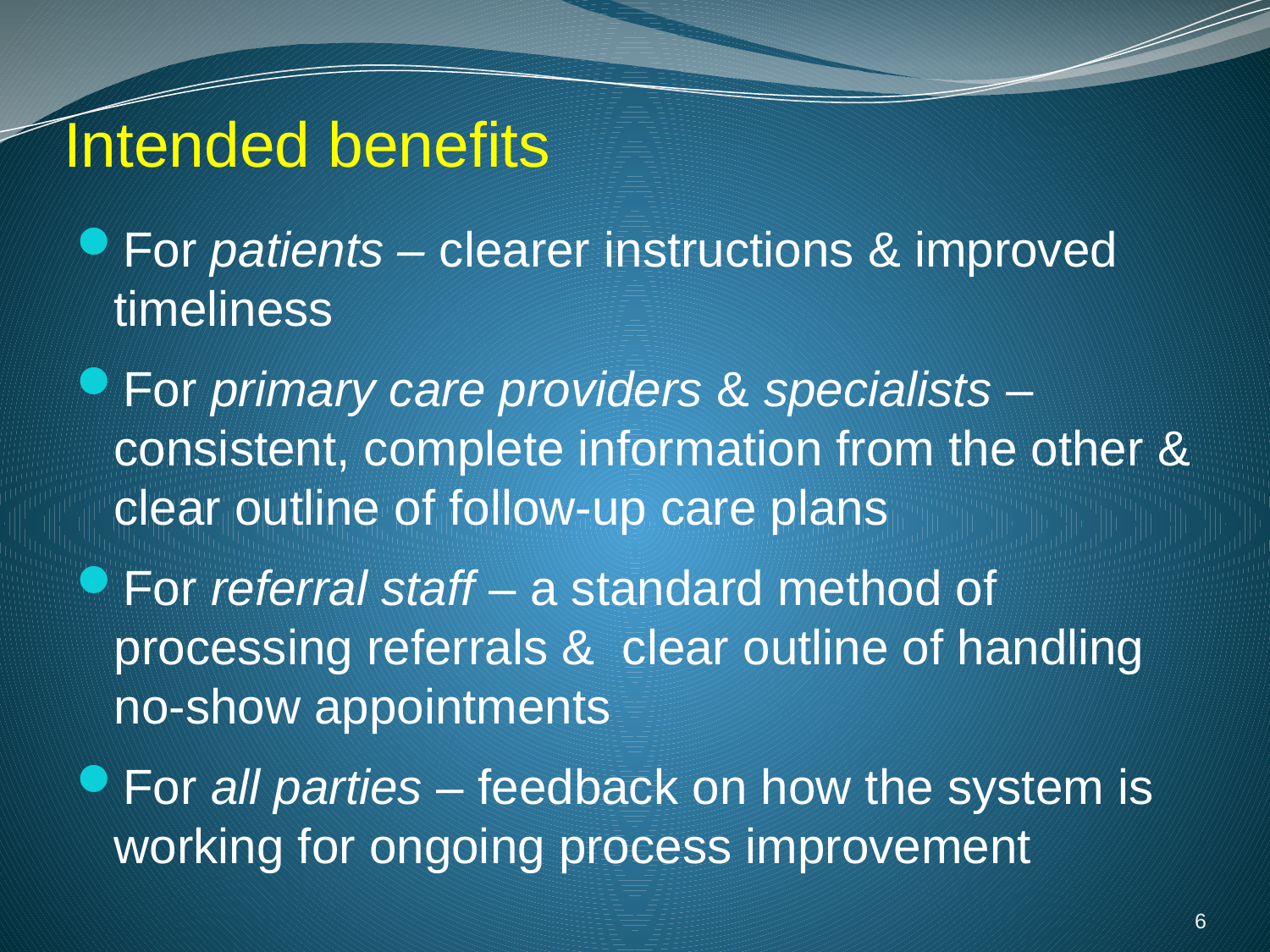

# Intended benefits
For patients – clearer instructions & improved timeliness
For primary care providers & specialists – consistent, complete information from the other & clear outline of follow-up care plans
For referral staff – a standard method of processing referrals &  clear outline of handling no-show appointments
For all parties – feedback on how the system is working for ongoing process improvement

6